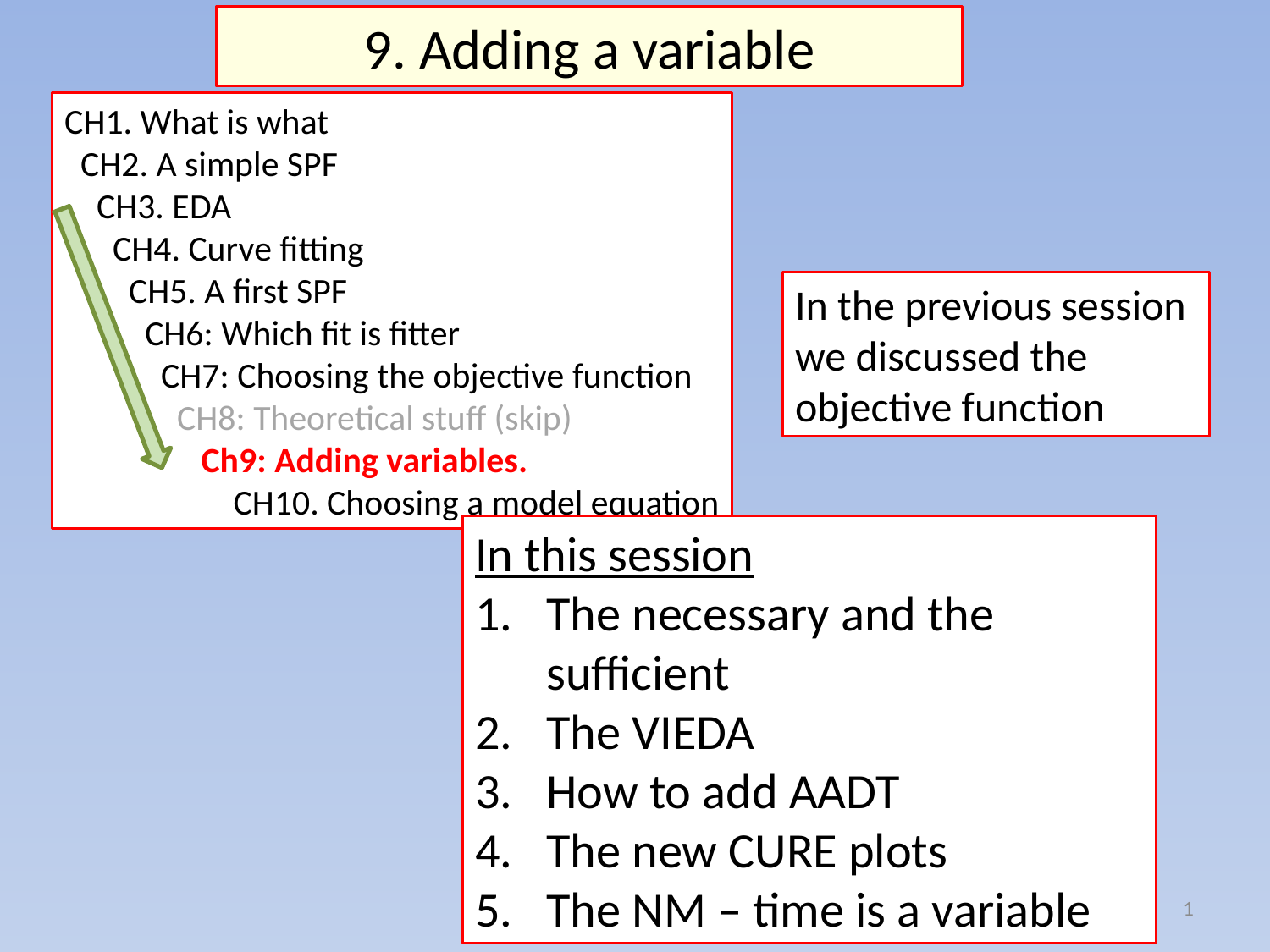

9. Adding a variable
CH1. What is what
  CH2. A simple SPF
    CH3. EDA
      CH4. Curve fitting
        CH5. A first SPF
          CH6: Which fit is fitter
            CH7: Choosing the objective function
              CH8: Theoretical stuff (skip)
                 Ch9: Adding variables.
                     CH10. Choosing a model equation

In the previous session we discussed the objective function
In this session
The necessary and the sufficient
The VIEDA
How to add AADT
The new CURE plots
The NM – time is a variable
1